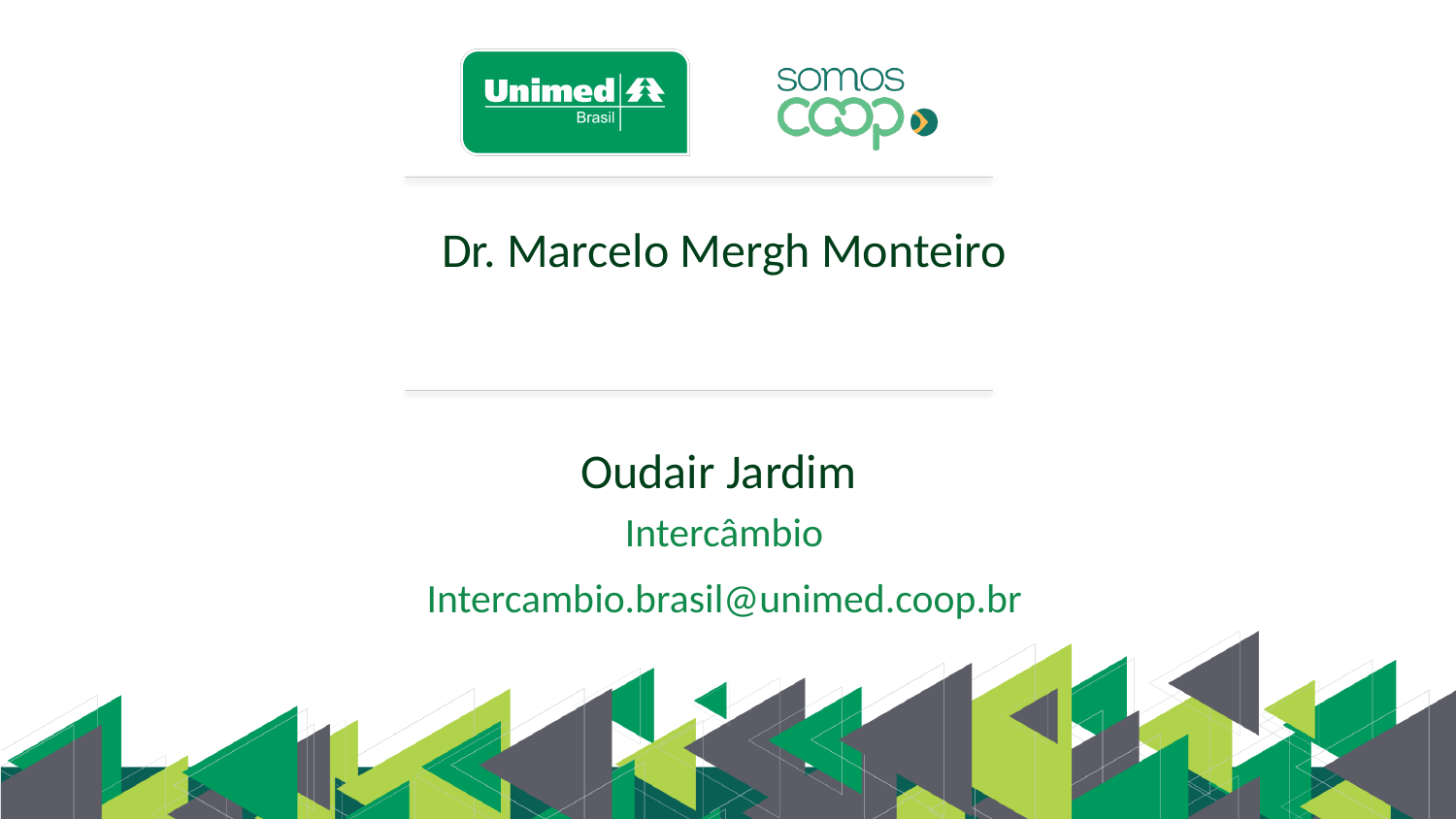

Dr. Marcelo Mergh Monteiro

Oudair Jardim
Intercâmbio
Intercambio.brasil@unimed.coop.br